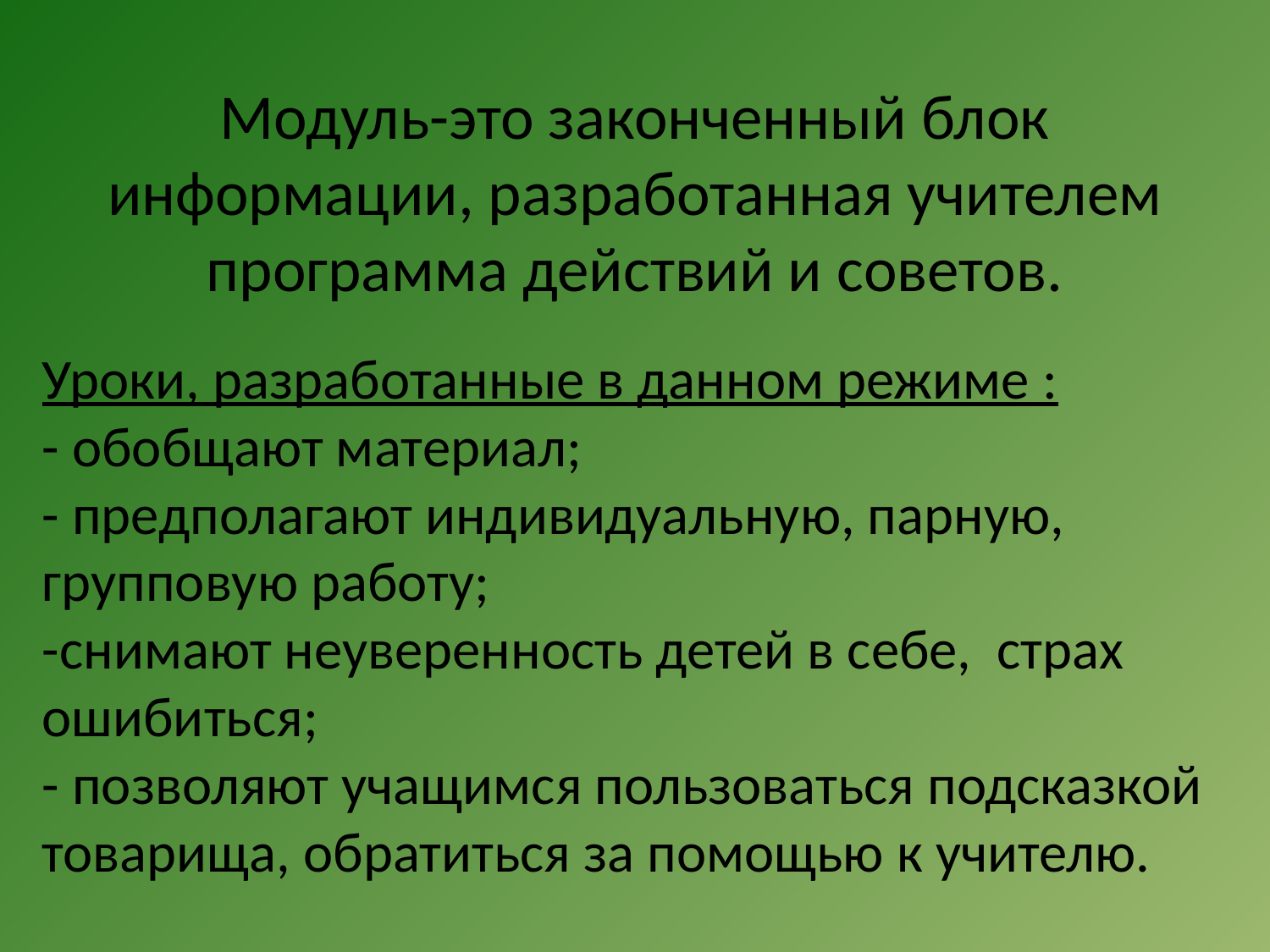

Модуль-это законченный блок информации, разработанная учителем программа действий и советов.

Уроки, разработанные в данном режиме :
- обобщают материал;
- предполагают индивидуальную, парную, групповую работу;
-снимают неуверенность детей в себе,  страх ошибиться;
- позволяют учащимся пользоваться подсказкой товарища, обратиться за помощью к учителю.